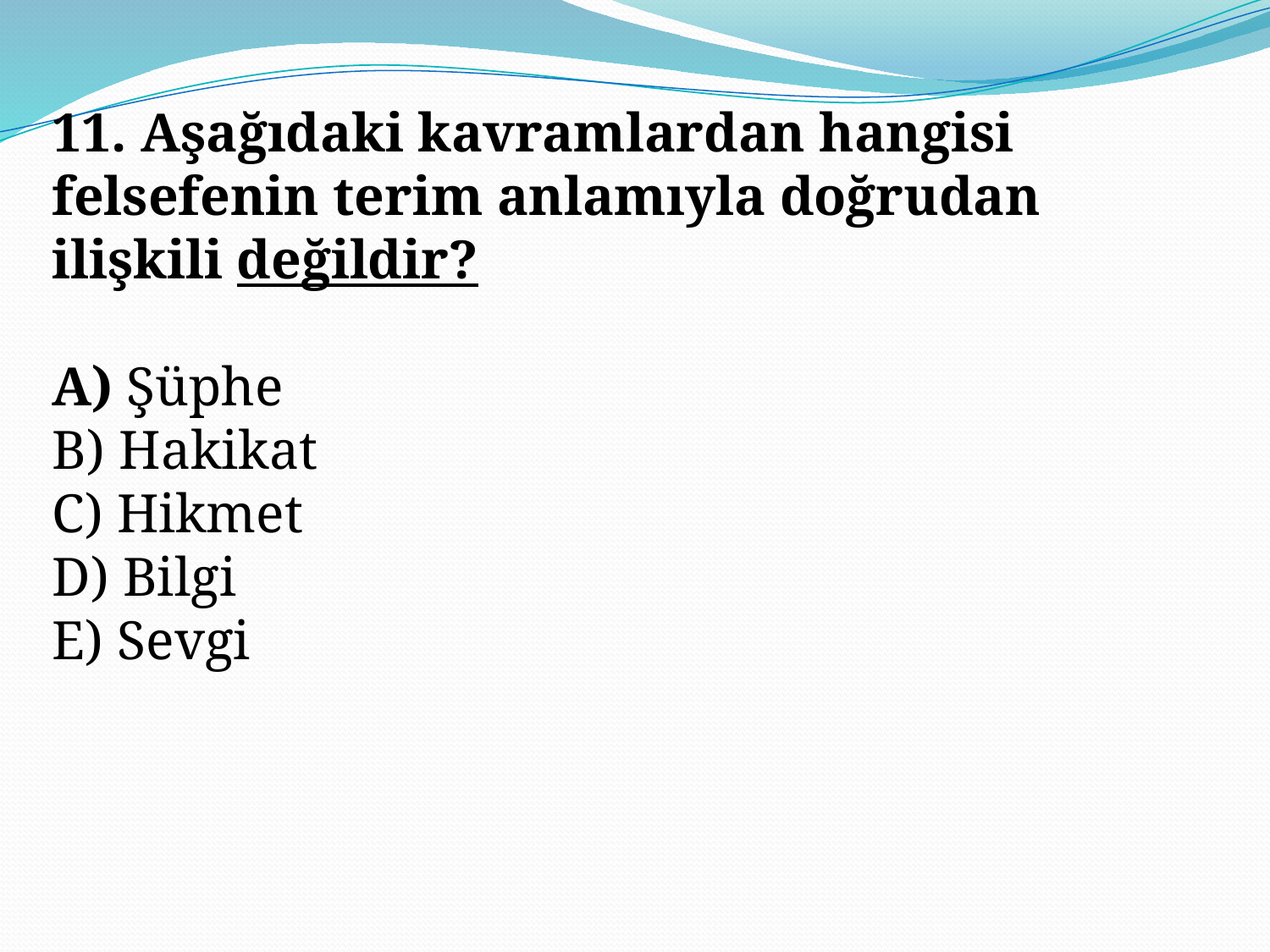

11. Aşağıdaki kavramlardan hangisi felsefenin terim anlamıyla doğrudan ilişkili değildir?

A) Şüphe
B) Hakikat
C) Hikmet
D) Bilgi
E) Sevgi